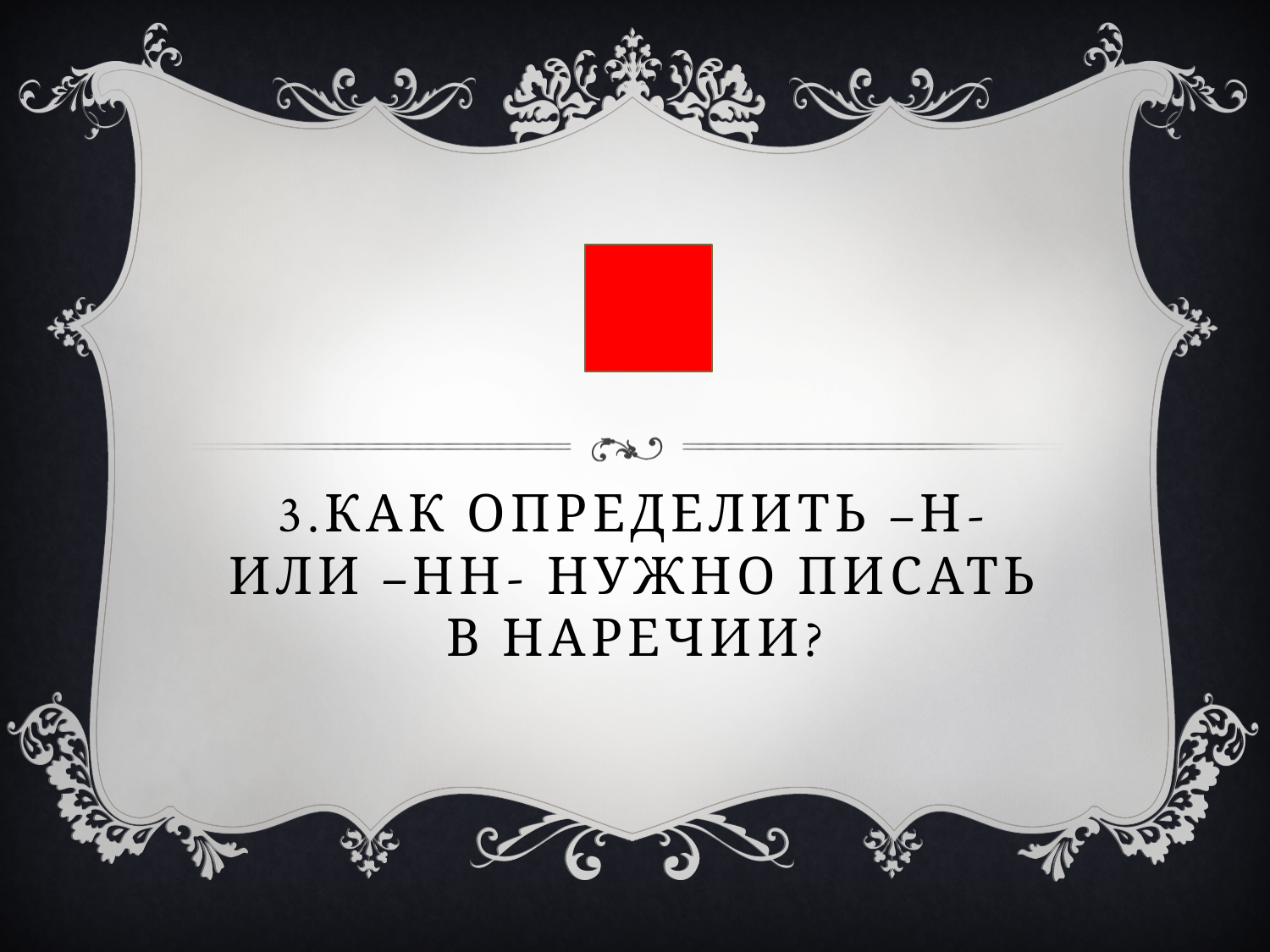

# 3.Как определить –Н- или –нн- нужно писать в наречии?